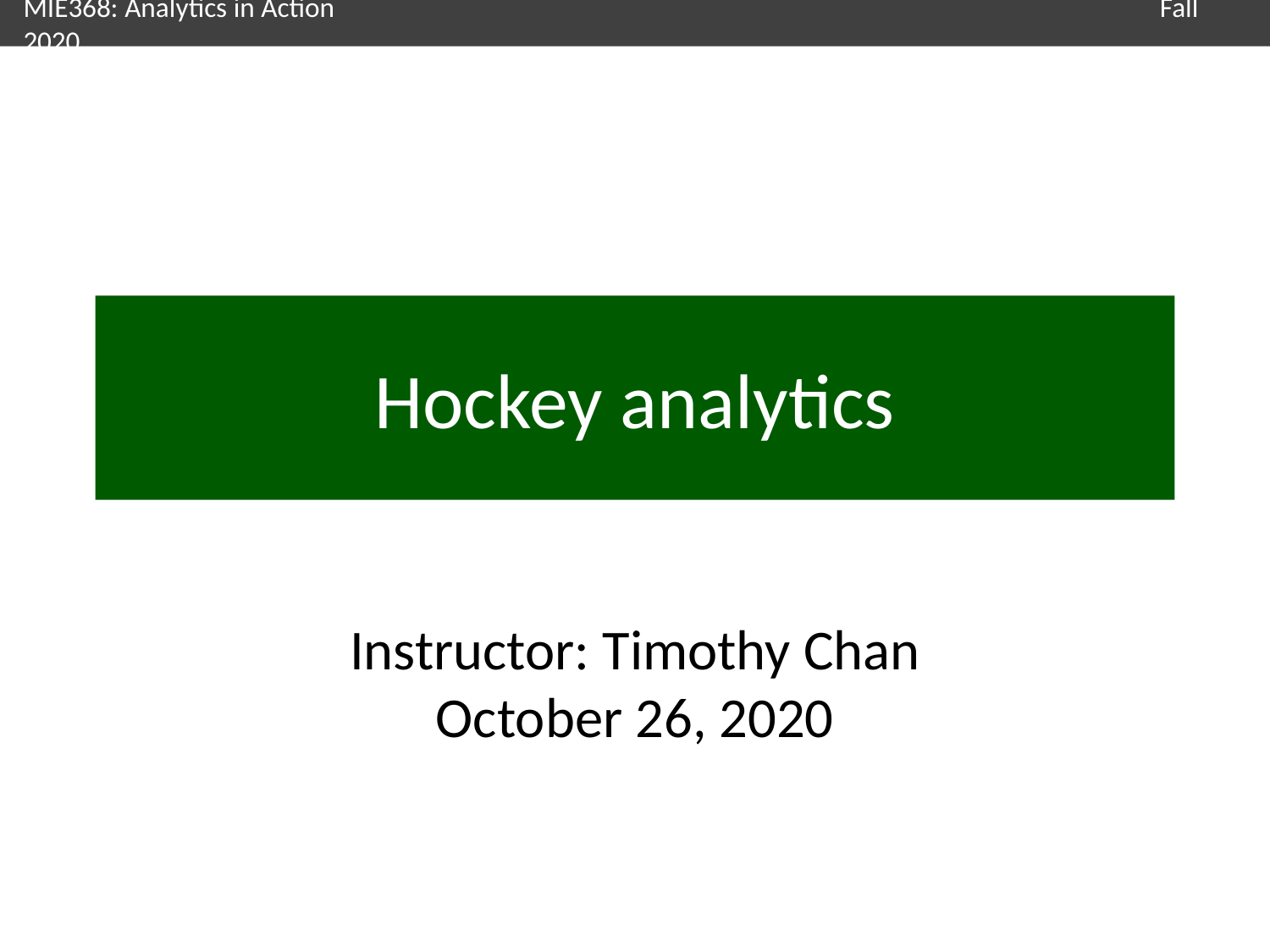

# Hockey analytics

Instructor: Timothy Chan
October 26, 2020